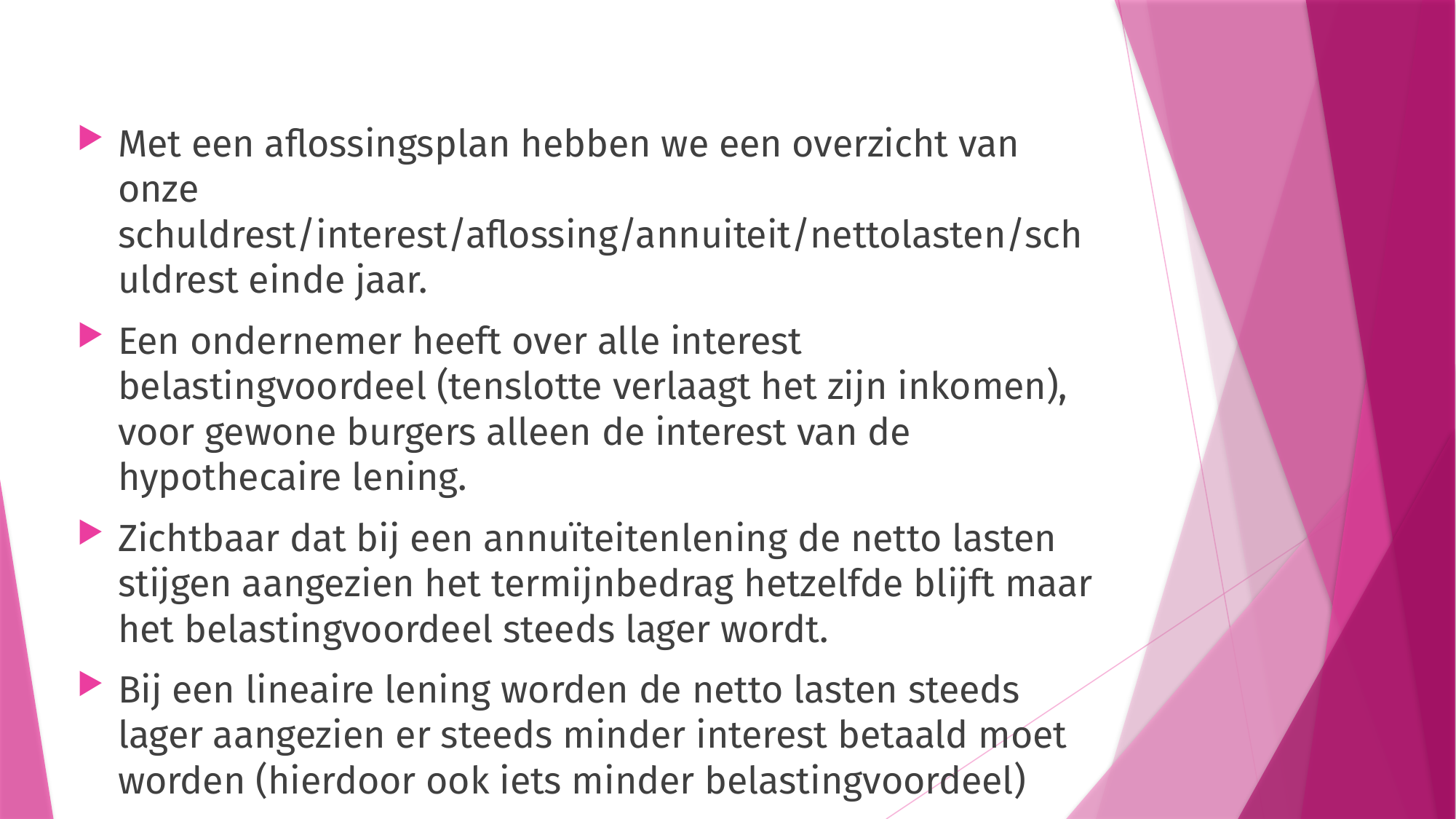

#
Met een aflossingsplan hebben we een overzicht van onze schuldrest/interest/aflossing/annuiteit/nettolasten/schuldrest einde jaar.
Een ondernemer heeft over alle interest belastingvoordeel (tenslotte verlaagt het zijn inkomen), voor gewone burgers alleen de interest van de hypothecaire lening.
Zichtbaar dat bij een annuïteitenlening de netto lasten stijgen aangezien het termijnbedrag hetzelfde blijft maar het belastingvoordeel steeds lager wordt.
Bij een lineaire lening worden de netto lasten steeds lager aangezien er steeds minder interest betaald moet worden (hierdoor ook iets minder belastingvoordeel)